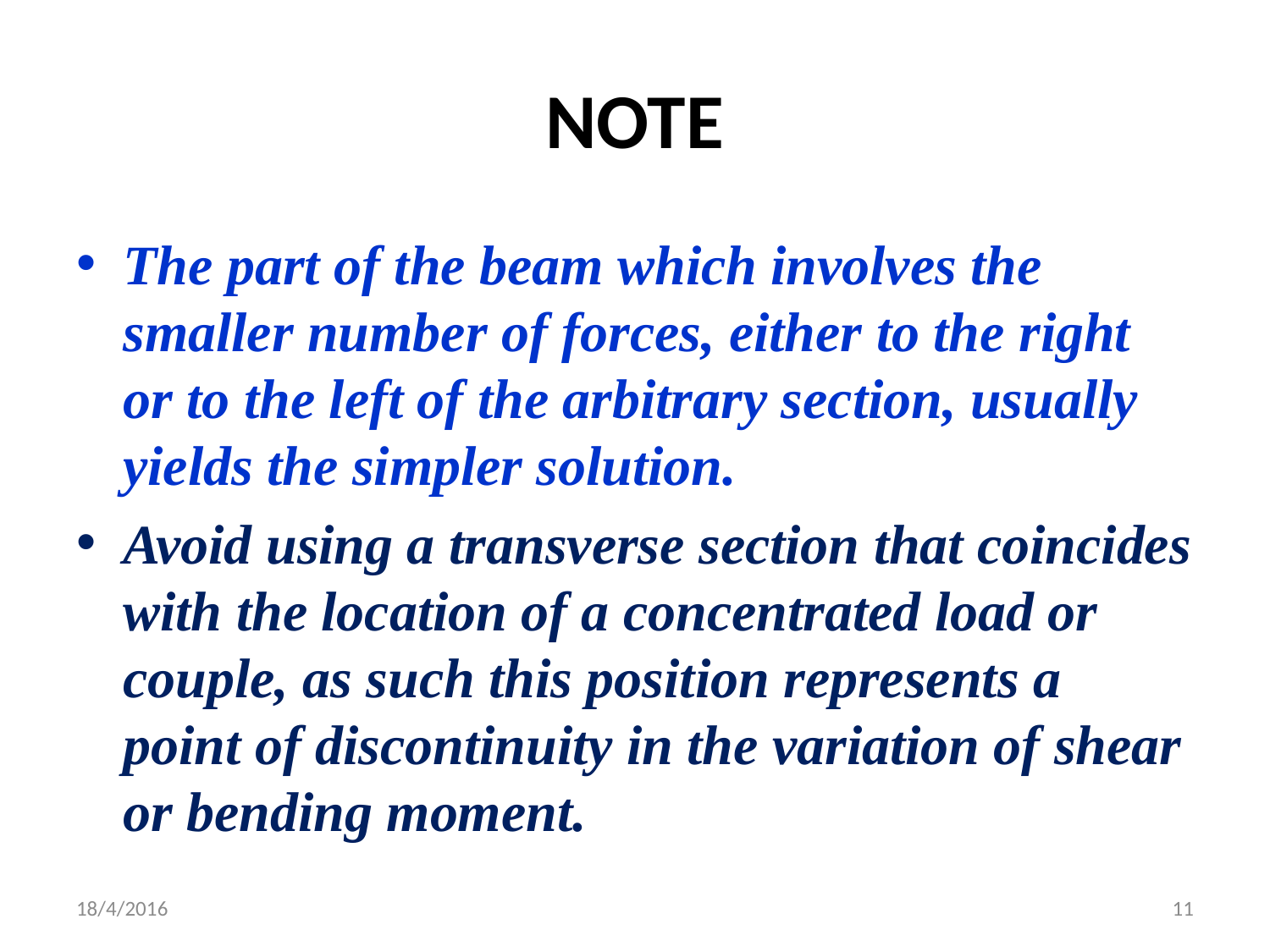

# NOTE
The part of the beam which involves the smaller number of forces, either to the right or to the left of the arbitrary section, usually yields the simpler solution.
Avoid using a transverse section that coincides with the location of a concentrated load or couple, as such this position represents a point of discontinuity in the variation of shear or bending moment.
18/4/2016
11